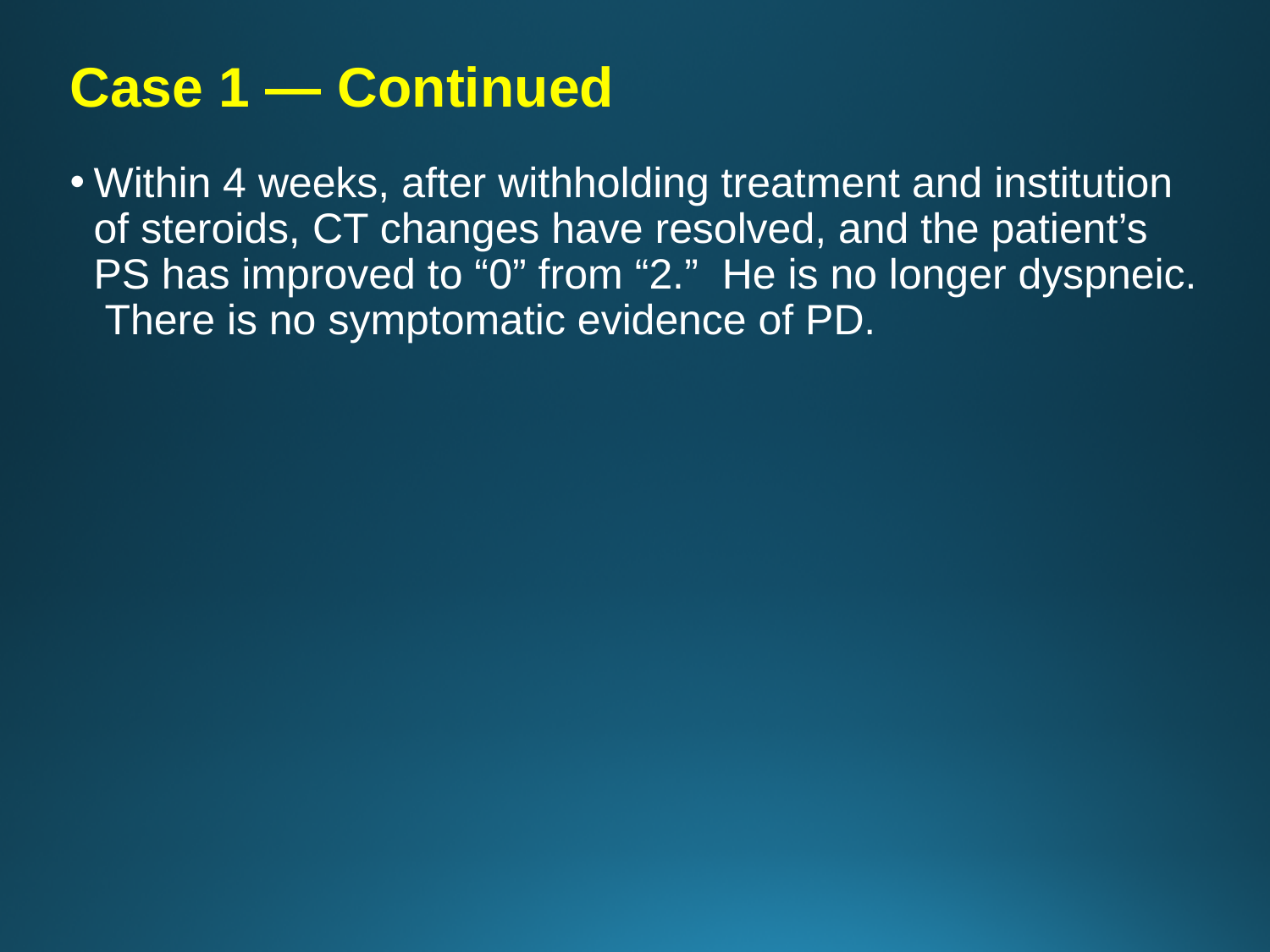

# Case 1 — Continued
Within 4 weeks, after withholding treatment and institution of steroids, CT changes have resolved, and the patient’s PS has improved to “0” from “2.”  He is no longer dyspneic.  There is no symptomatic evidence of PD.